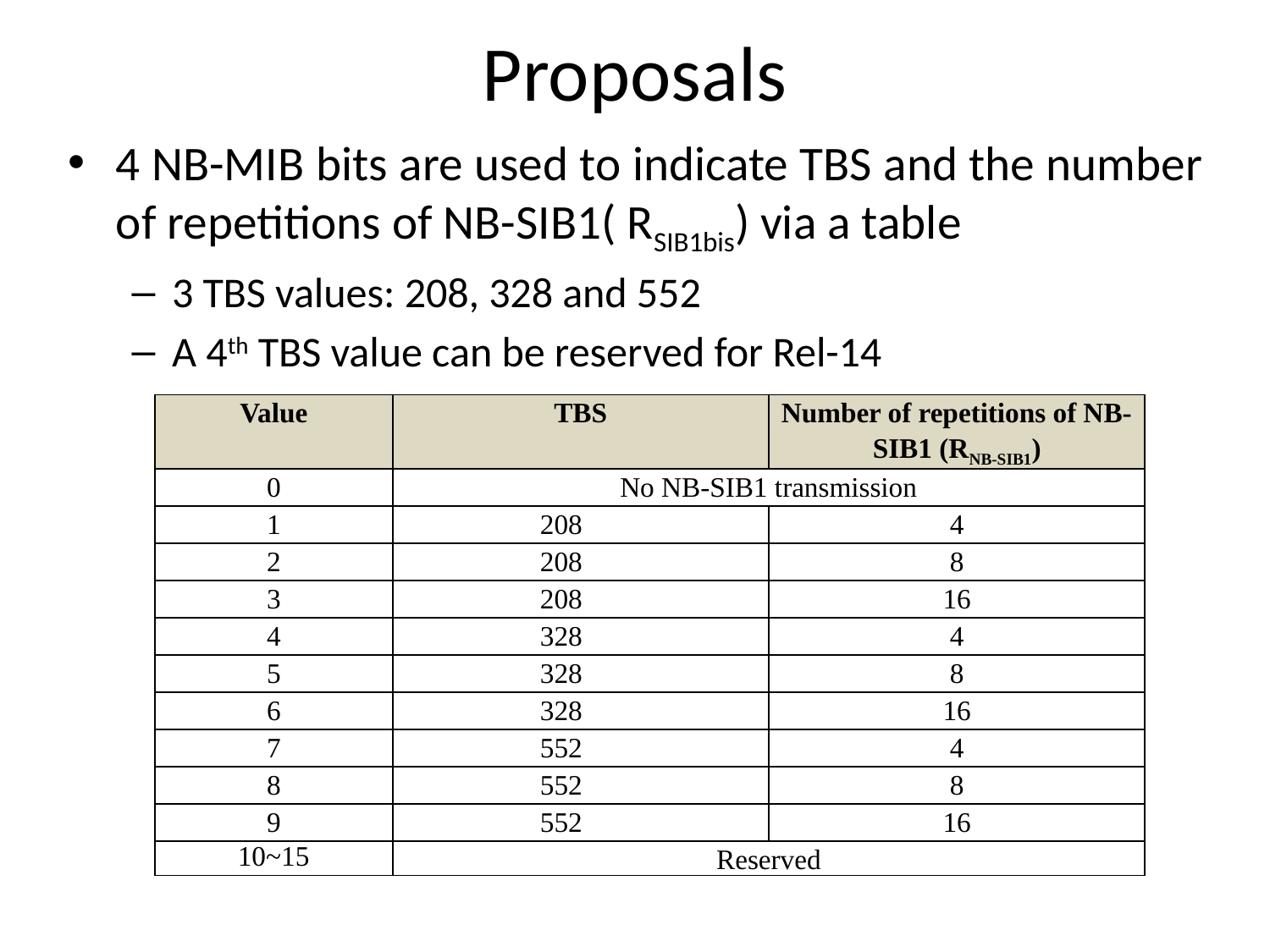

# Proposals
4 NB-MIB bits are used to indicate TBS and the number of repetitions of NB-SIB1( RSIB1bis) via a table
3 TBS values: 208, 328 and 552
A 4th TBS value can be reserved for Rel-14
| Value | TBS | Number of repetitions of NB-SIB1 (RNB-SIB1) |
| --- | --- | --- |
| 0 | No NB-SIB1 transmission |  |
| 1 | 208 | 4 |
| 2 | 208 | 8 |
| 3 | 208 | 16 |
| 4 | 328 | 4 |
| 5 | 328 | 8 |
| 6 | 328 | 16 |
| 7 | 552 | 4 |
| 8 | 552 | 8 |
| 9 | 552 | 16 |
| 10~15 | Reserved |  |